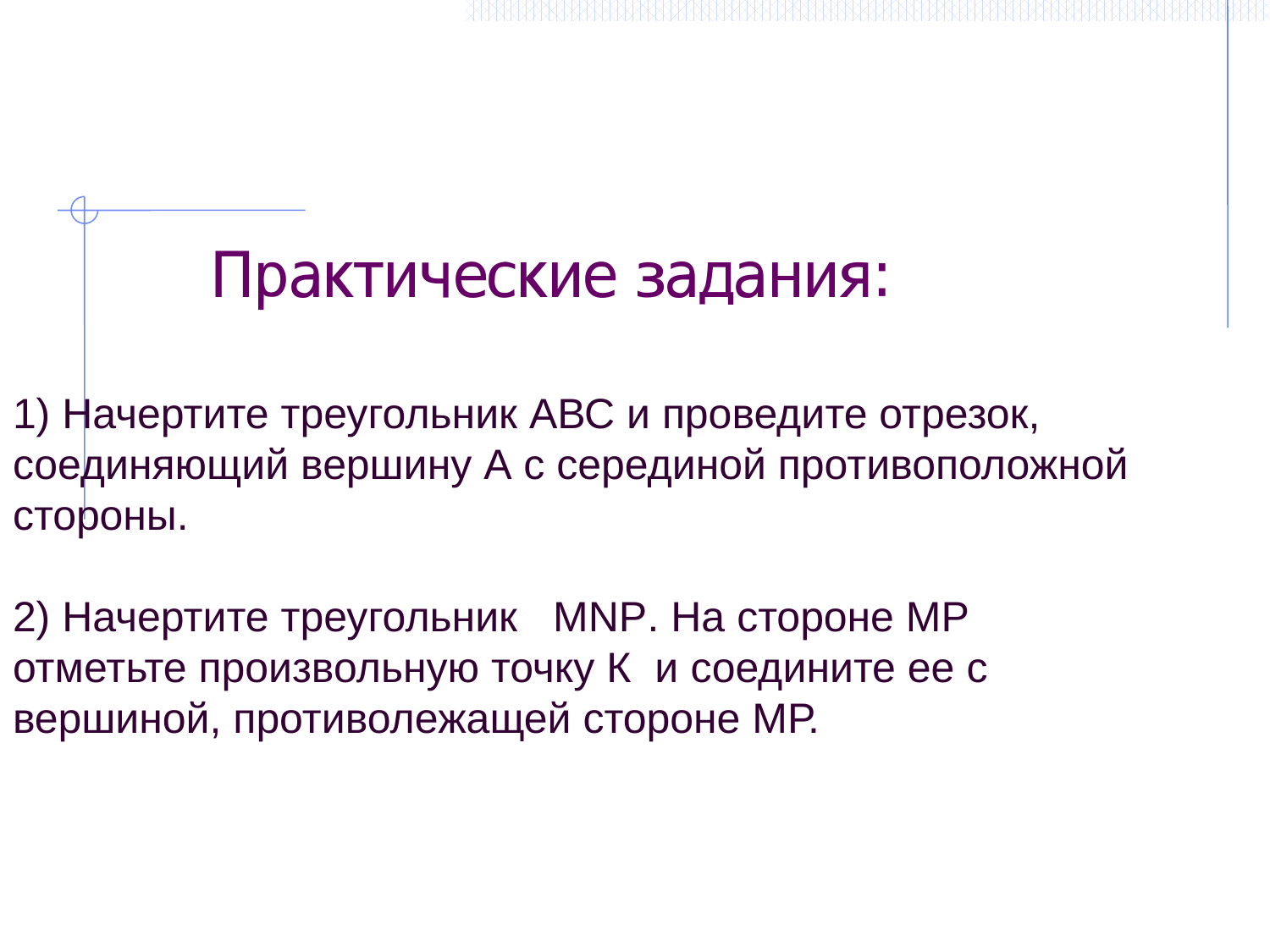

Практические задания:
1) Начертите треугольник АВС и проведите отрезок, соединяющий вершину А с серединой противоположной стороны.
2) Начертите треугольник   MNP. На стороне МР отметьте произвольную точку К  и соедините ее с вершиной, противолежащей стороне МР.